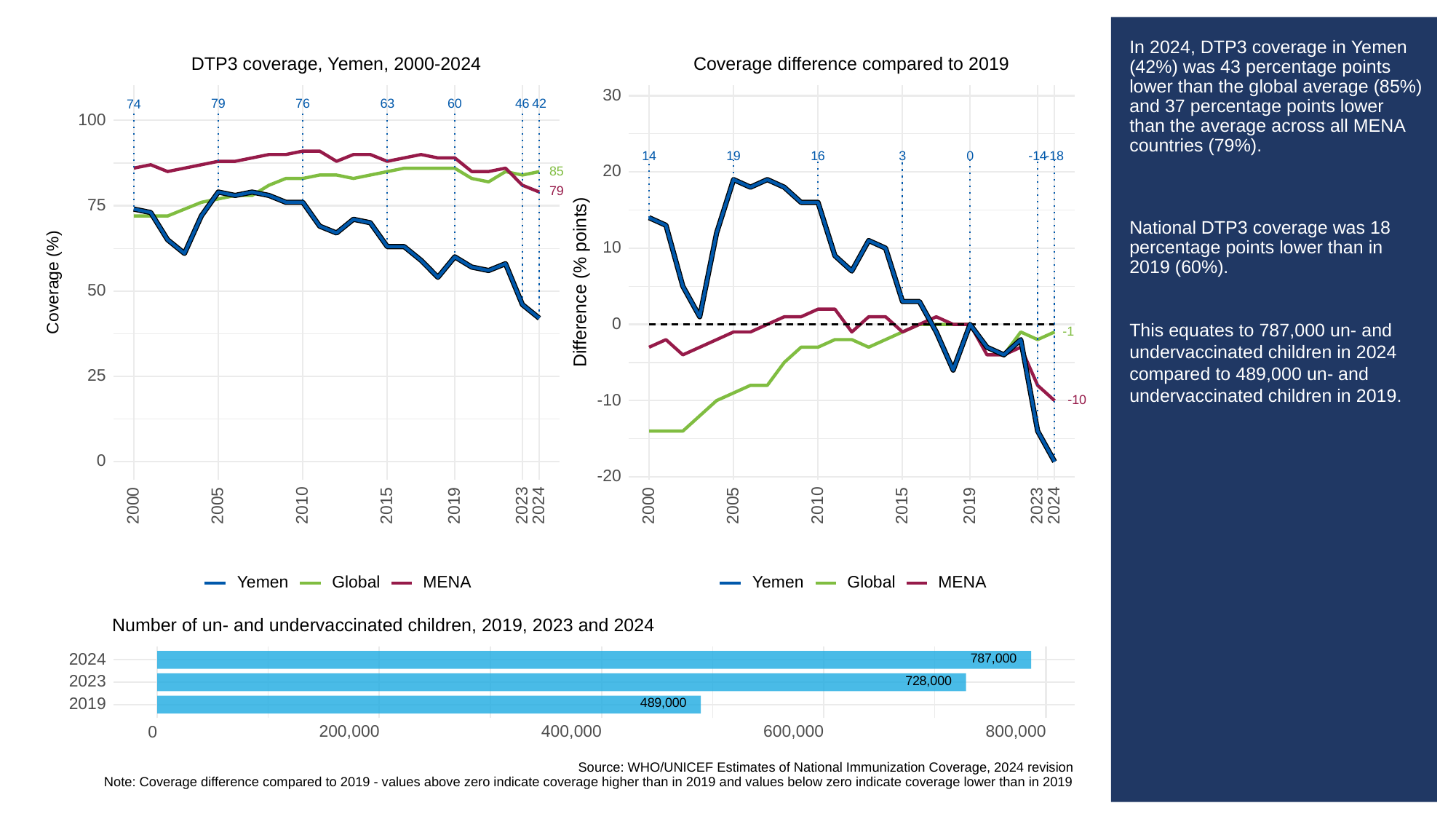

# In 2024, DTP3 coverage in Yemen (42%) was 43 percentage points lower than the global average (85%) and 37 percentage points lower than the average across all MENA countries (79%).

National DTP3 coverage was 18 percentage points lower than in 2019 (60%).

This equates to 787,000 un- and undervaccinated children in 2024 compared to 489,000 un- and undervaccinated children in 2019.

Coverage difference compared to 2019
DTP3 coverage, Yemen, 2000-2024

30

63
79
76
60
46
42
74

100

3
19
16
0
-18
14
-14

20
85

79

75

10

Difference (% points)
Coverage (%)
50

0

-1

25

-10
-10

0

-20

2023
2023
2000
2005
2010
2015
2019
2024
2000
2005
2010
2015
2019
2024
Global
Global
Yemen
Yemen
MENA
MENA

Number of un- and undervaccinated children, 2019, 2023 and 2024

787,000
2024

728,000
2023

489,000
2019

200,000
400,000
600,000
800,000
0
Source: WHO/UNICEF Estimates of National Immunization Coverage, 2024 revision
Note: Coverage difference compared to 2019 - values above zero indicate coverage higher than in 2019 and values below zero indicate coverage lower than in 2019